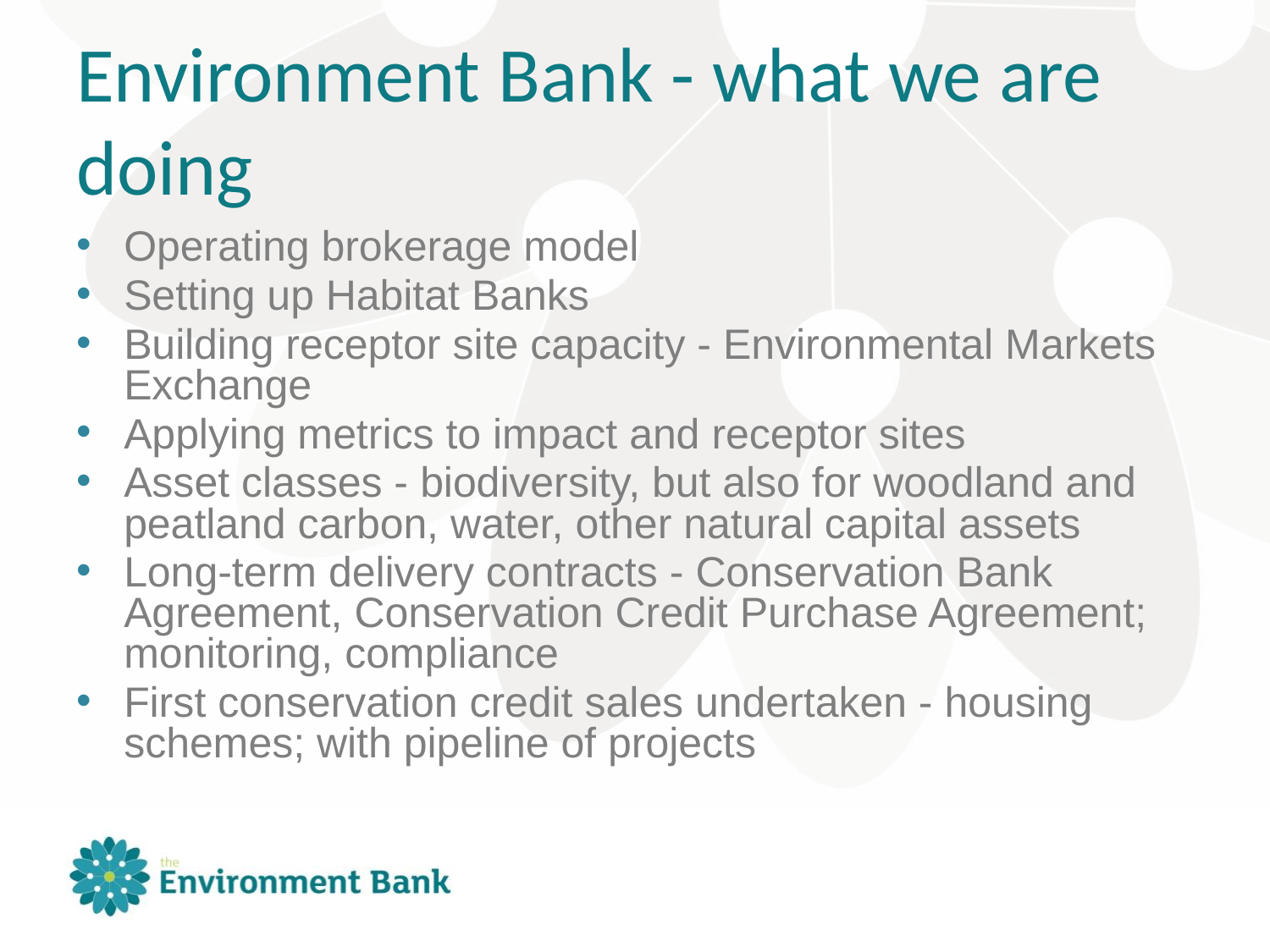

# Environment Bank - what we are doing
Operating brokerage model
Setting up Habitat Banks
Building receptor site capacity - Environmental Markets Exchange
Applying metrics to impact and receptor sites
Asset classes - biodiversity, but also for woodland and peatland carbon, water, other natural capital assets
Long-term delivery contracts - Conservation Bank Agreement, Conservation Credit Purchase Agreement; monitoring, compliance
First conservation credit sales undertaken - housing schemes; with pipeline of projects